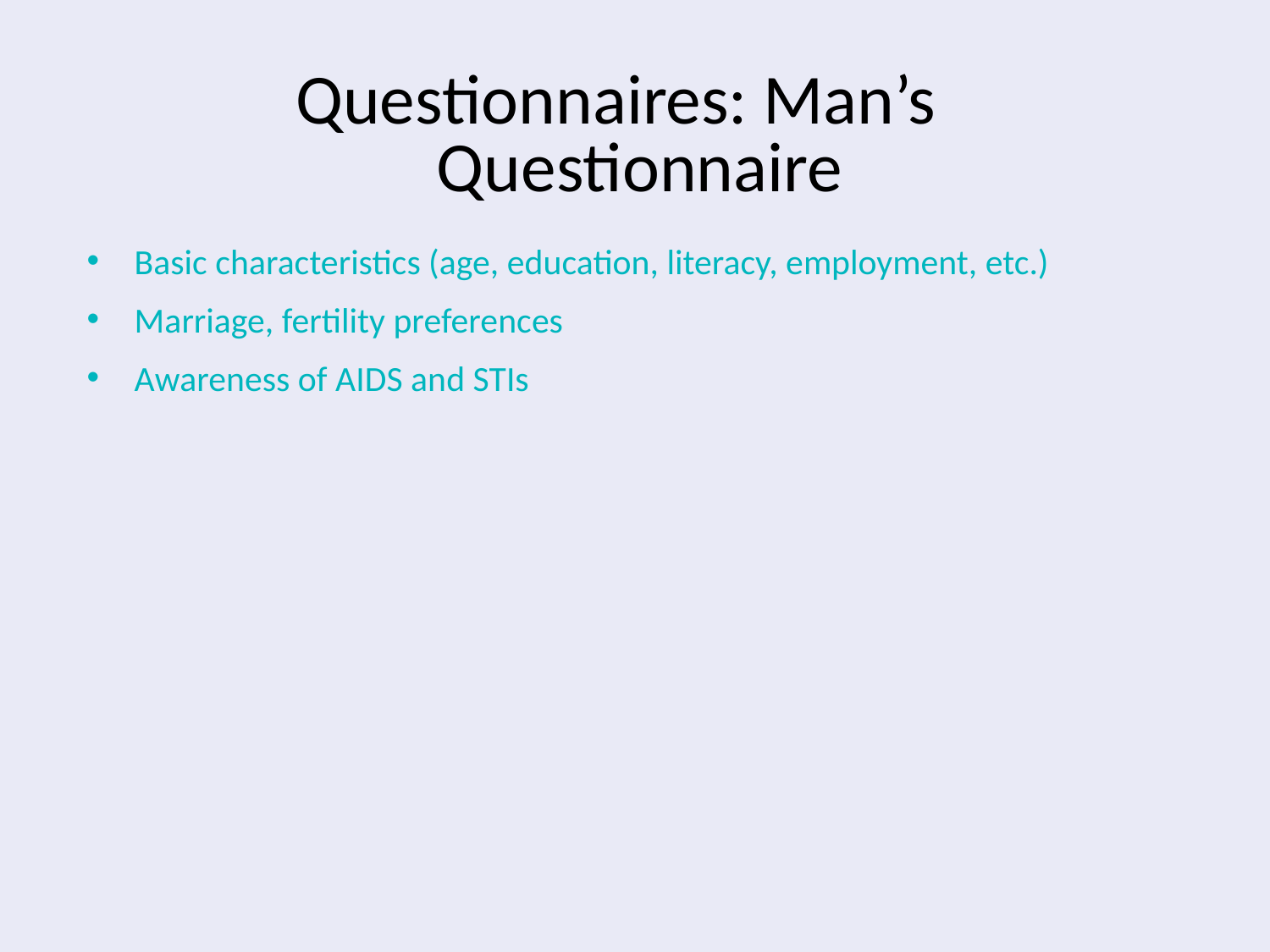

Questionnaires: Man’s Questionnaire
Basic characteristics (age, education, literacy, employment, etc.)
Marriage, fertility preferences
Awareness of AIDS and STIs